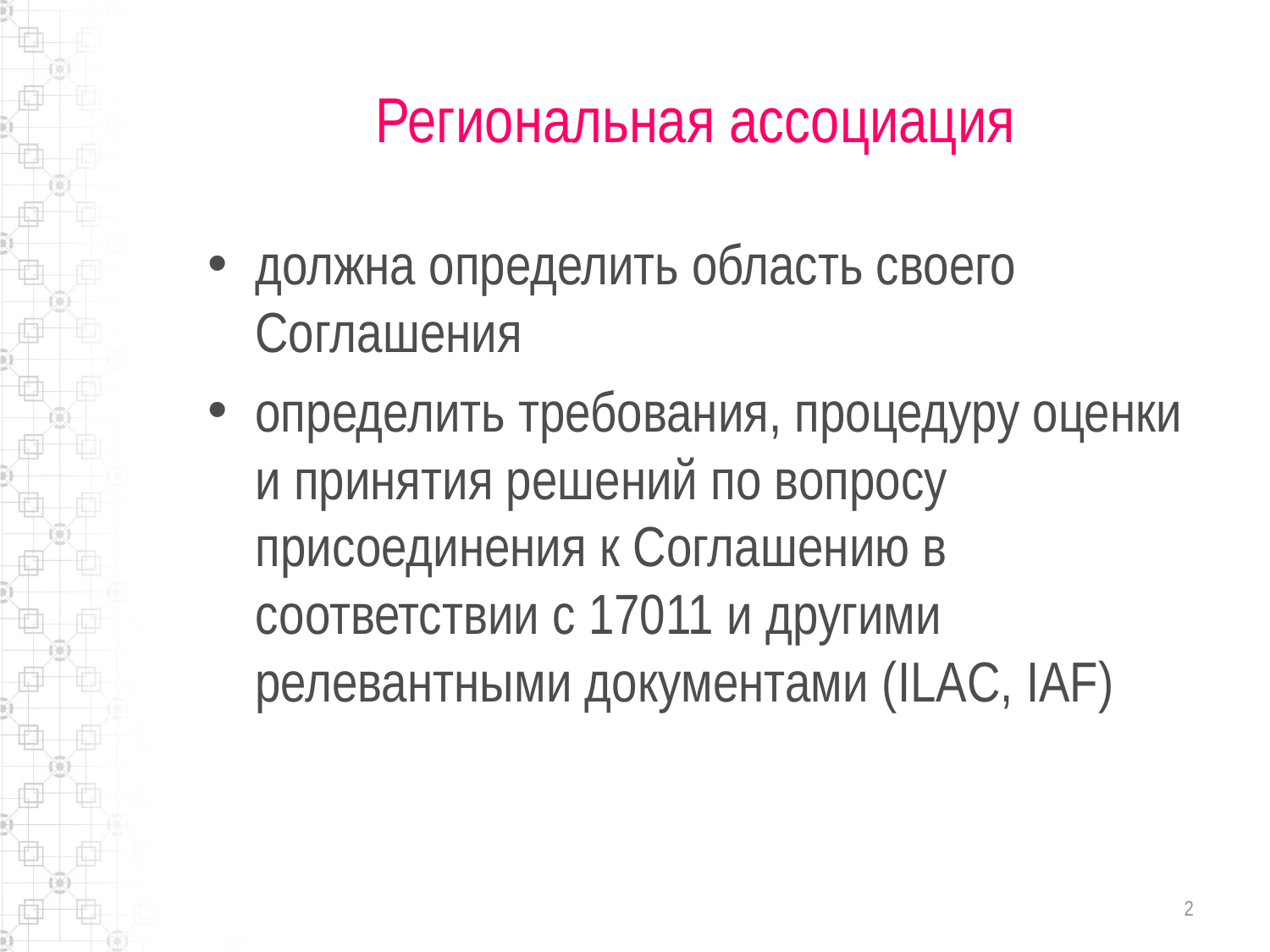

# Региональная ассоциация
должна определить область своего Соглашения
определить требования, процедуру оценки и принятия решений по вопросу присоединения к Соглашению в соответствии с 17011 и другими релевантными документами (ILAC, IAF)

2